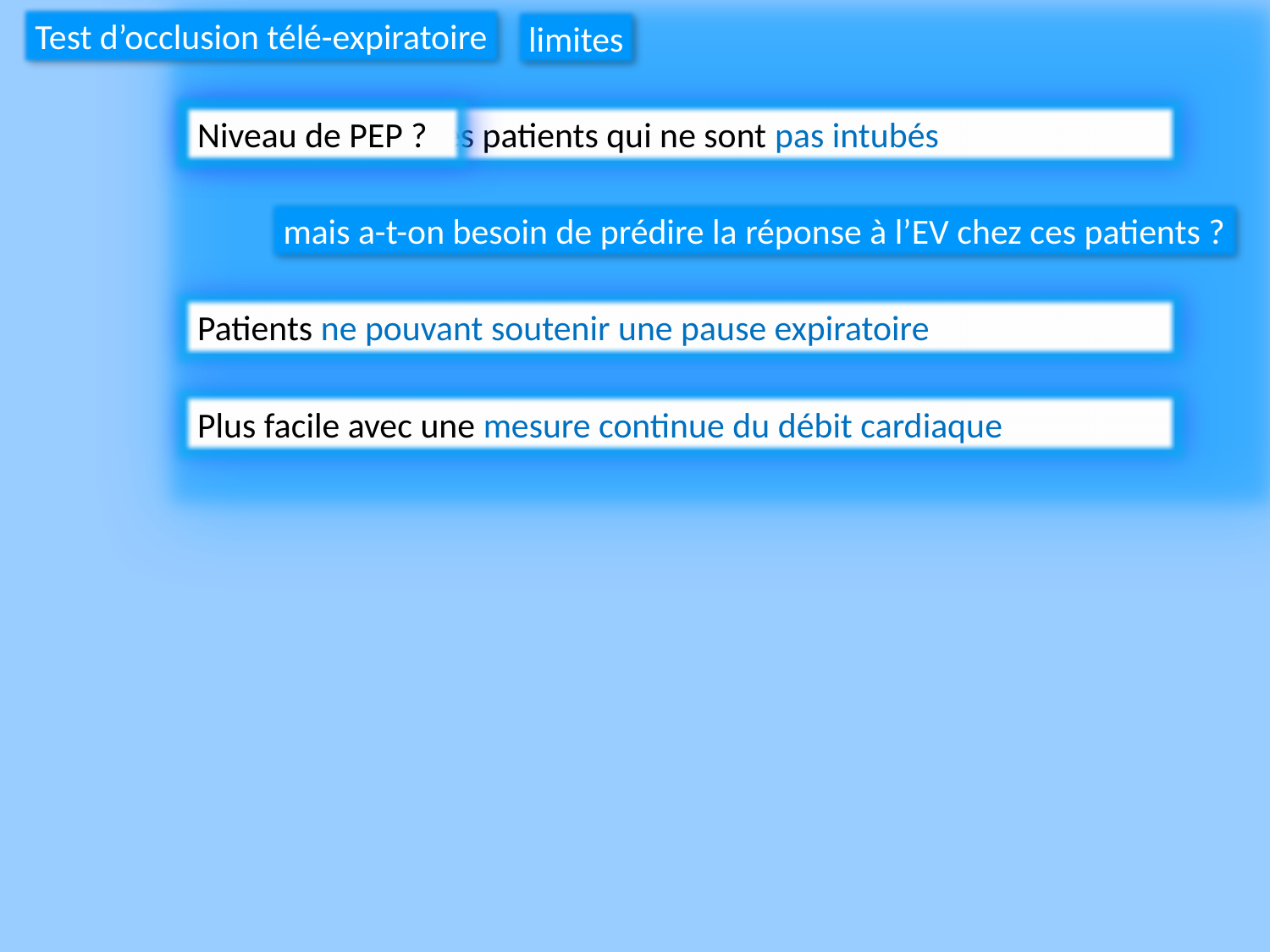

Test d’occlusion télé-expiratoire
limites
Inutilisable chez les patients qui ne sont pas intubés
Niveau de PEP ?
mais a-t-on besoin de prédire la réponse à l’EV chez ces patients ?
Patients ne pouvant soutenir une pause expiratoire
Plus facile avec une mesure continue du débit cardiaque